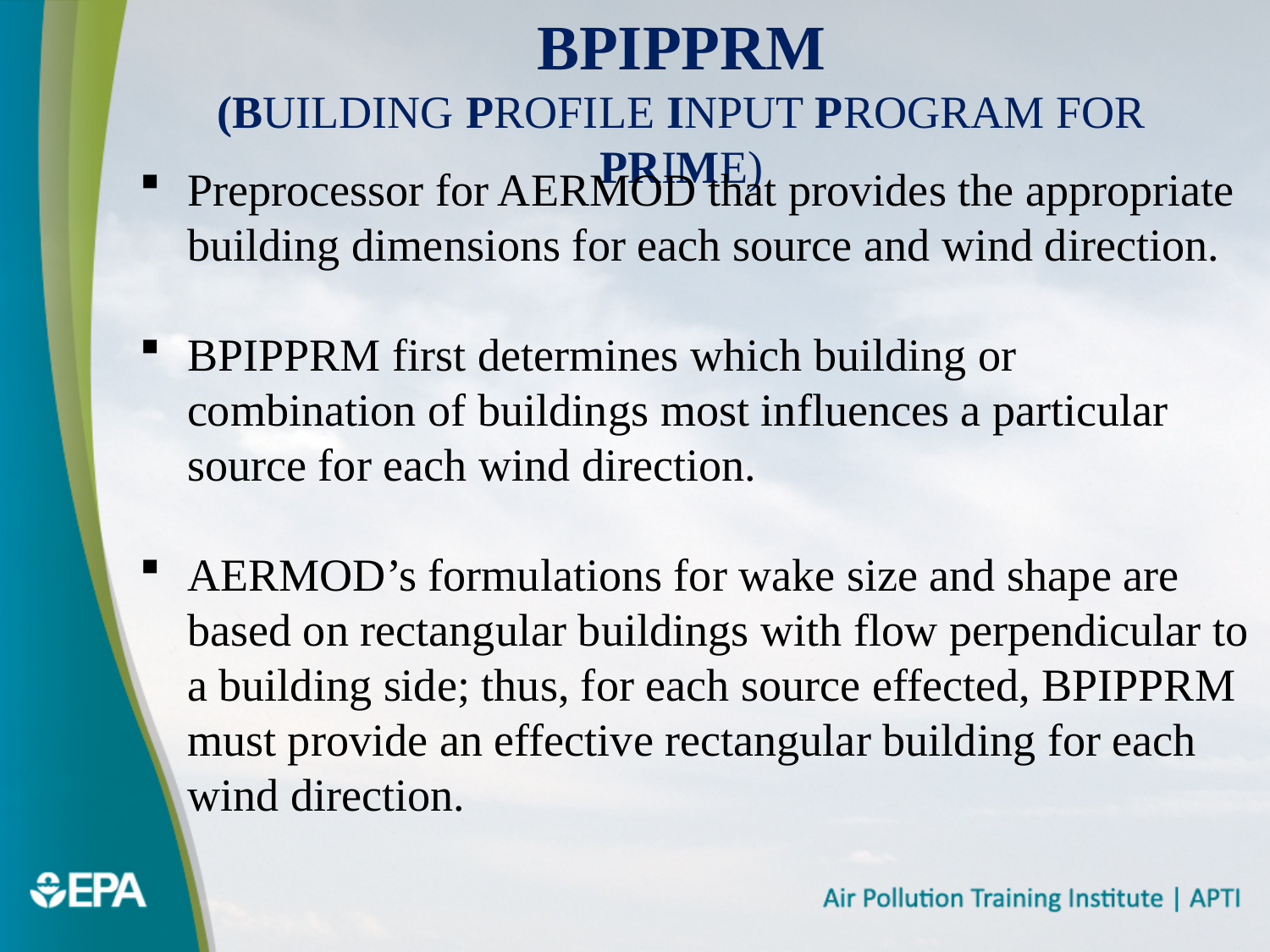

BPIPPRM
(Building Profile Input Program for Prime)

Preprocessor for AERMOD that provides the appropriate building dimensions for each source and wind direction.

BPIPPRM first determines which building or combination of buildings most influences a particular source for each wind direction.

AERMOD’s formulations for wake size and shape are based on rectangular buildings with flow perpendicular to a building side; thus, for each source effected, BPIPPRM must provide an effective rectangular building for each wind direction.